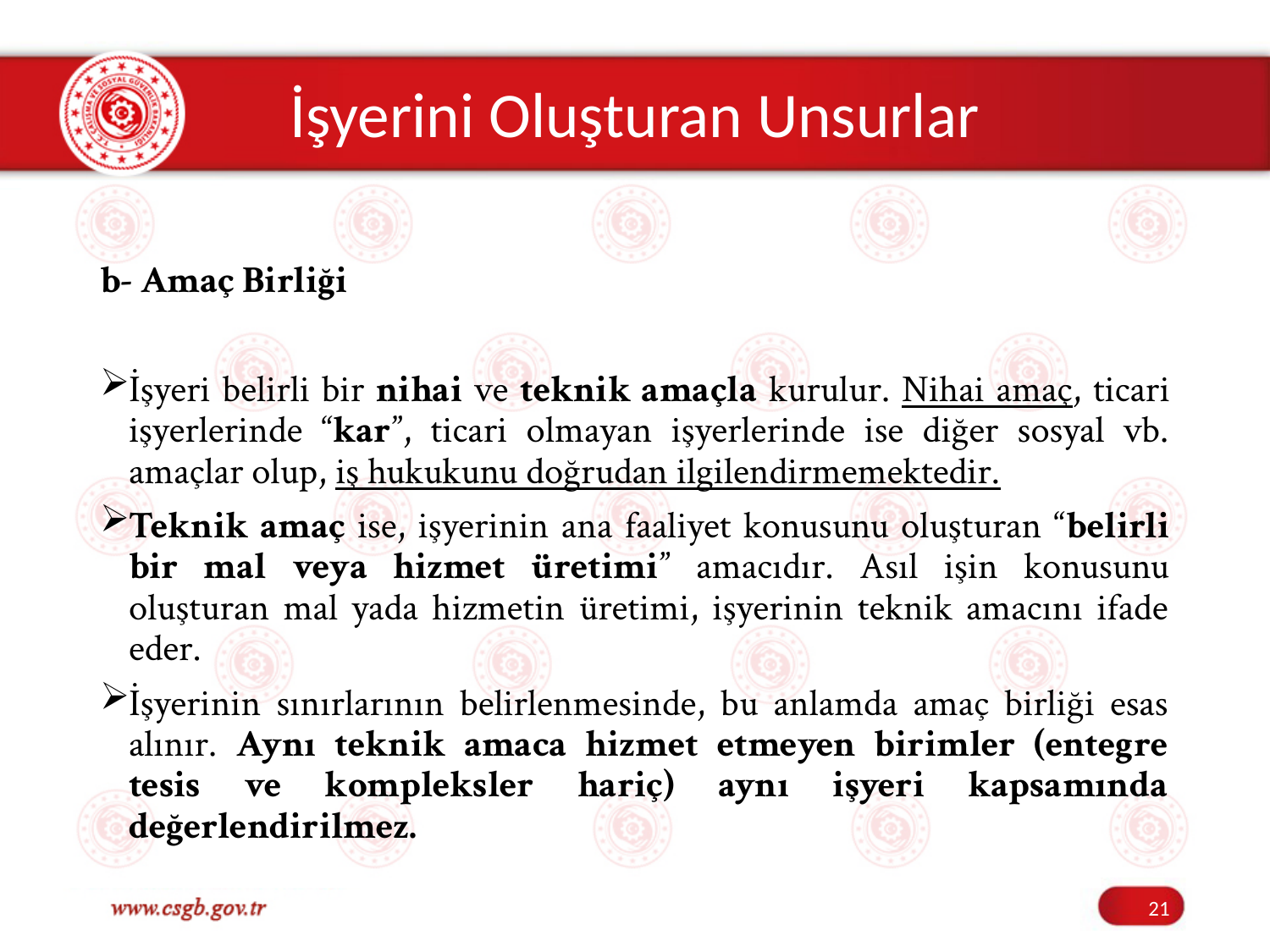

# İşyerini Oluşturan Unsurlar
b- Amaç Birliği

İşyeri belirli bir nihai ve teknik amaçla kurulur. Nihai amaç, ticari işyerlerinde “kar”, ticari olmayan işyerlerinde ise diğer sosyal vb. amaçlar olup, iş hukukunu doğrudan ilgilendirmemektedir.
Teknik amaç ise, işyerinin ana faaliyet konusunu oluşturan “belirli bir mal veya hizmet üretimi” amacıdır. Asıl işin konusunu oluşturan mal yada hizmetin üretimi, işyerinin teknik amacını ifade eder.
İşyerinin sınırlarının belirlenmesinde, bu anlamda amaç birliği esas alınır. Aynı teknik amaca hizmet etmeyen birimler (entegre tesis ve kompleksler hariç) aynı işyeri kapsamında değerlendirilmez.

21